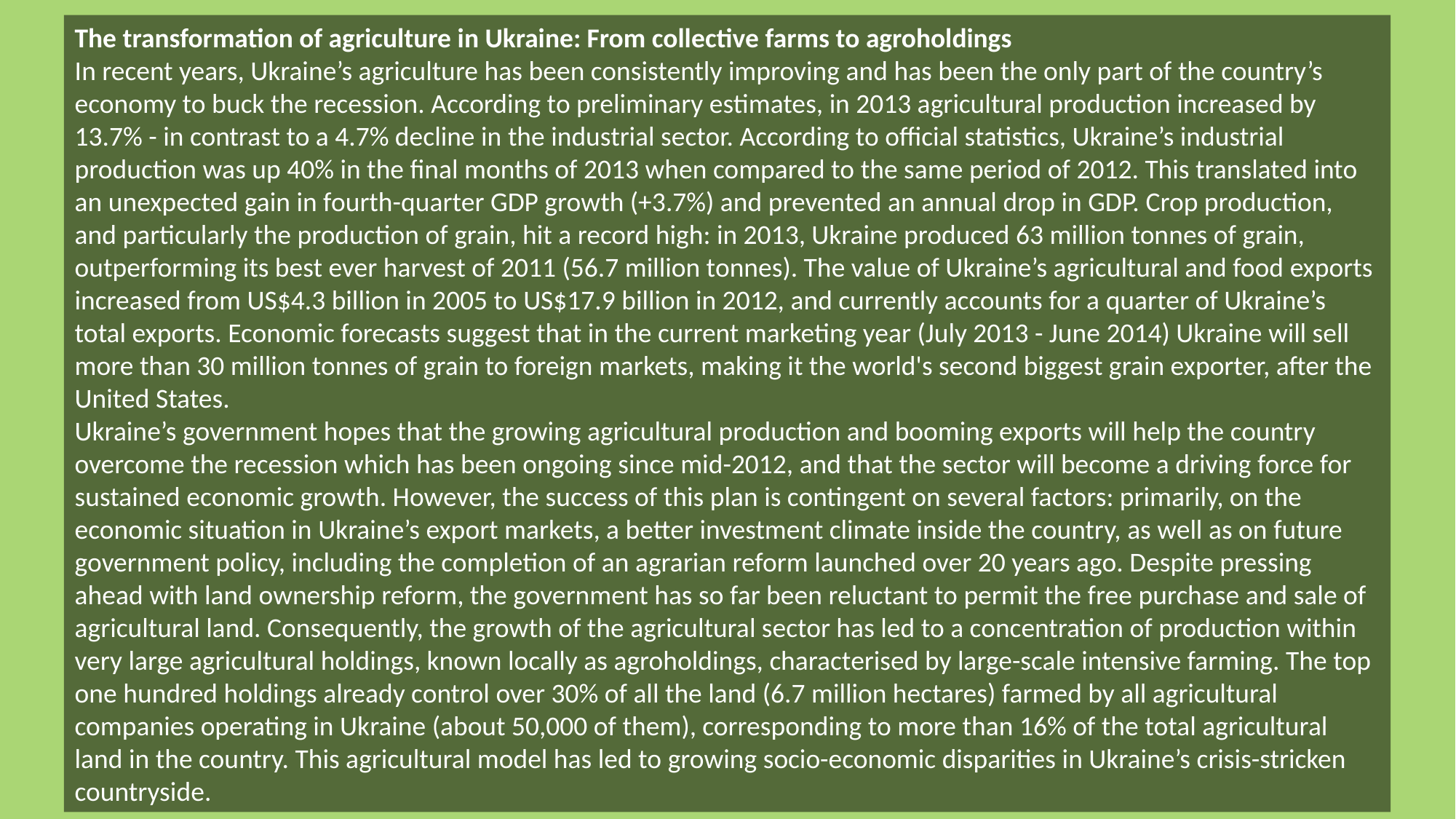

The transformation of agriculture in Ukraine: From collective farms to agroholdings
In recent years, Ukraine’s agriculture has been consistently improving and has been the only part of the country’s economy to buck the recession. According to preliminary estimates, in 2013 agricultural production increased by 13.7% - in contrast to a 4.7% decline in the industrial sector. According to official statistics, Ukraine’s industrial production was up 40% in the final months of 2013 when compared to the same period of 2012. This translated into an unexpected gain in fourth-quarter GDP growth (+3.7%) and prevented an annual drop in GDP. Crop production, and particularly the production of grain, hit a record high: in 2013, Ukraine produced 63 million tonnes of grain, outperforming its best ever harvest of 2011 (56.7 million tonnes). The value of Ukraine’s agricultural and food exports increased from US$4.3 billion in 2005 to US$17.9 billion in 2012, and currently accounts for a quarter of Ukraine’s total exports. Economic forecasts suggest that in the current marketing year (July 2013 - June 2014) Ukraine will sell more than 30 million tonnes of grain to foreign markets, making it the world's second biggest grain exporter, after the United States.
Ukraine’s government hopes that the growing agricultural production and booming exports will help the country overcome the recession which has been ongoing since mid-2012, and that the sector will become a driving force for sustained economic growth. However, the success of this plan is contingent on several factors: primarily, on the economic situation in Ukraine’s export markets, a better investment climate inside the country, as well as on future government policy, including the completion of an agrarian reform launched over 20 years ago. Despite pressing ahead with land ownership reform, the government has so far been reluctant to permit the free purchase and sale of agricultural land. Consequently, the growth of the agricultural sector has led to a concentration of production within very large agricultural holdings, known locally as agroholdings, characterised by large-scale intensive farming. The top one hundred holdings already control over 30% of all the land (6.7 million hectares) farmed by all agricultural companies operating in Ukraine (about 50,000 of them), corresponding to more than 16% of the total agricultural land in the country. This agricultural model has led to growing socio-economic disparities in Ukraine’s crisis-stricken countryside.